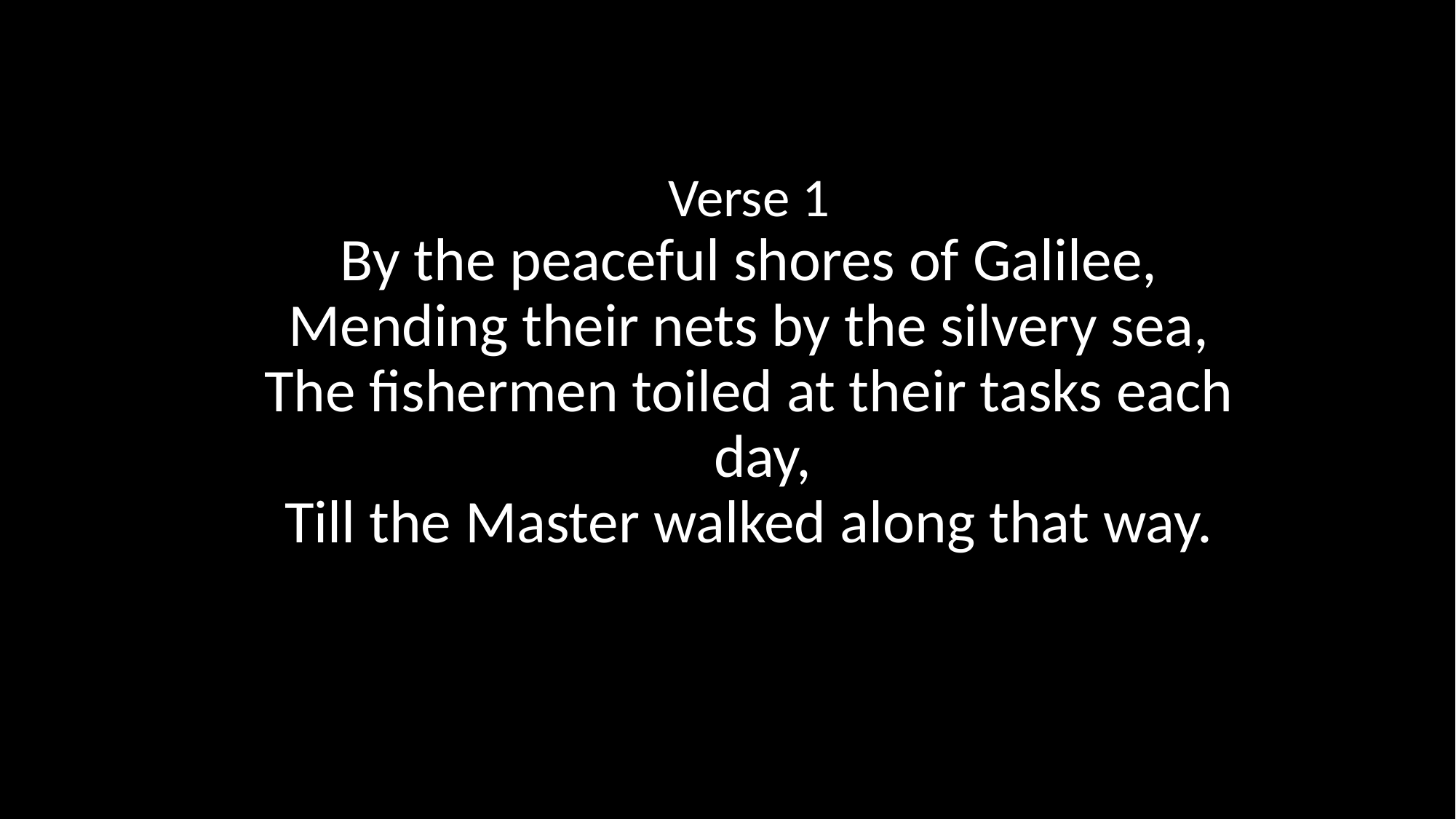

Verse 1
By the peaceful shores of Galilee,
Mending their nets by the silvery sea,
The fishermen toiled at their tasks each day,
Till the Master walked along that way.